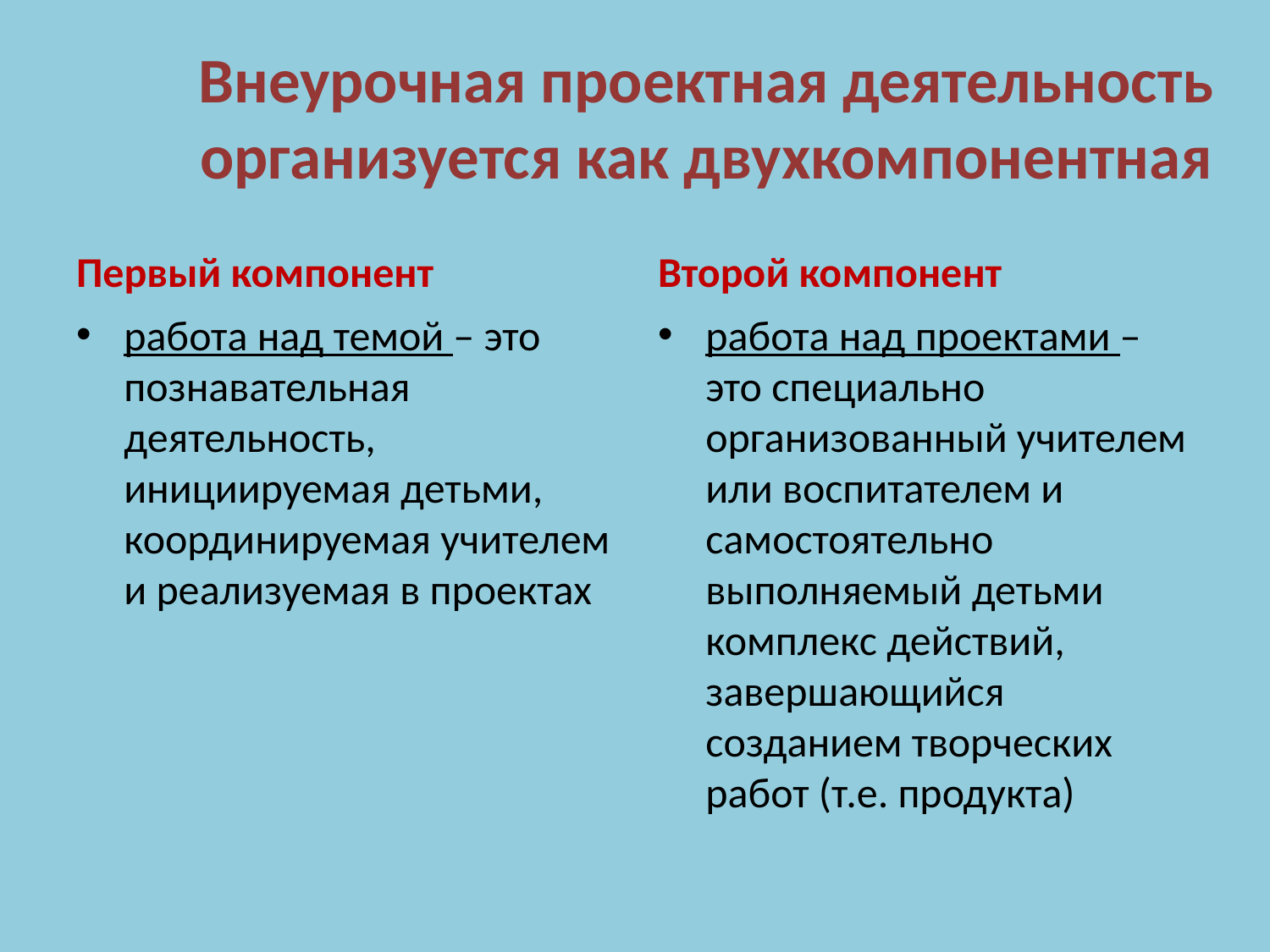

# Внеурочная проектная деятельность организуется как двухкомпонентная
Первый компонент
Второй компонент
работа над темой – это познавательная деятельность, инициируемая детьми, координируемая учителем и реализуемая в проектах
работа над проектами – это специально организованный учителем или воспитателем и самостоятельно выполняемый детьми комплекс действий, завершающийся созданием творческих работ (т.е. продукта)